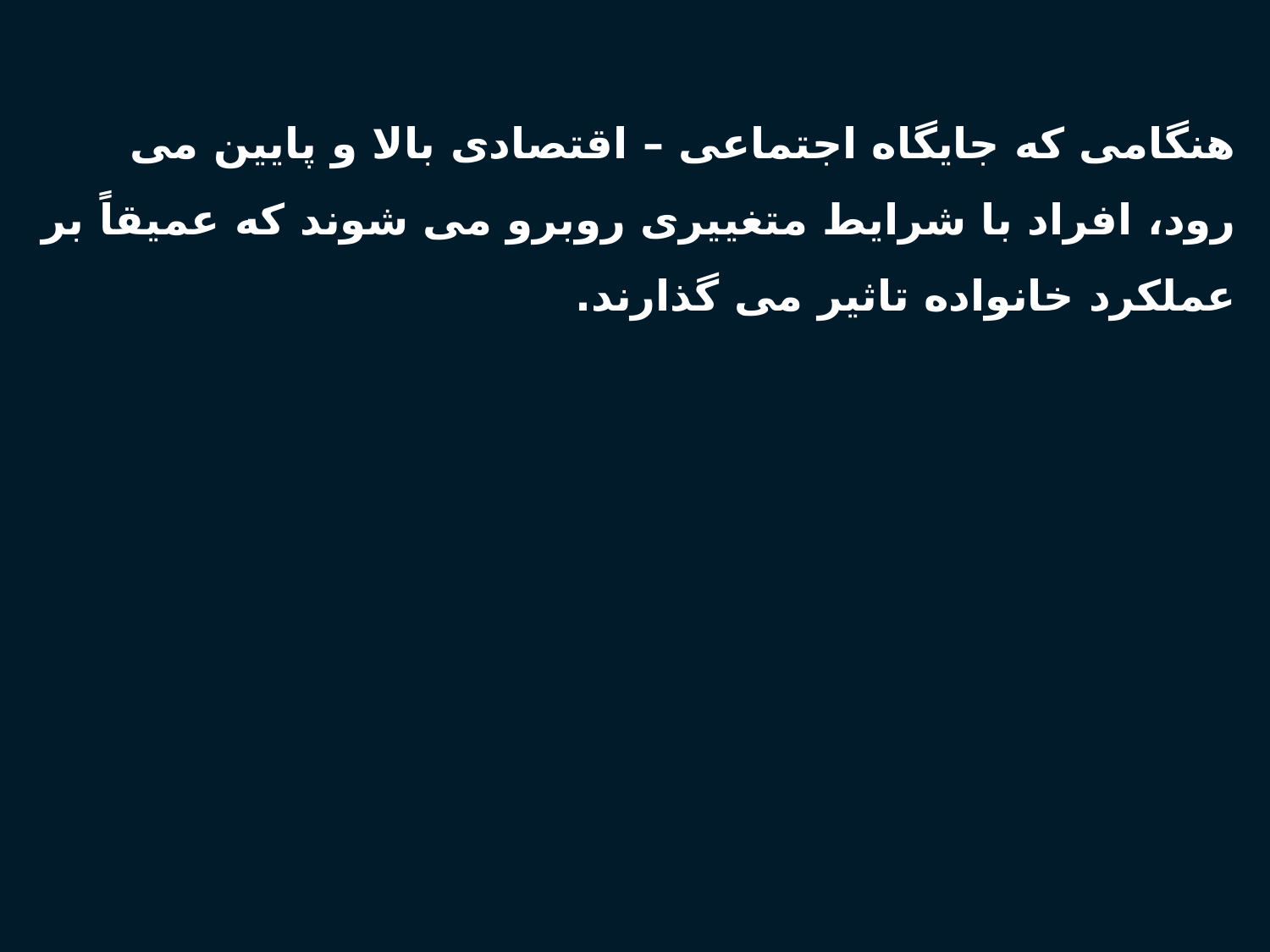

هنگامی که جایگاه اجتماعی – اقتصادی بالا و پایین می رود، افراد با شرایط متغییری روبرو می شوند که عمیقاً بر عملکرد خانواده تاثیر می گذارند.
40